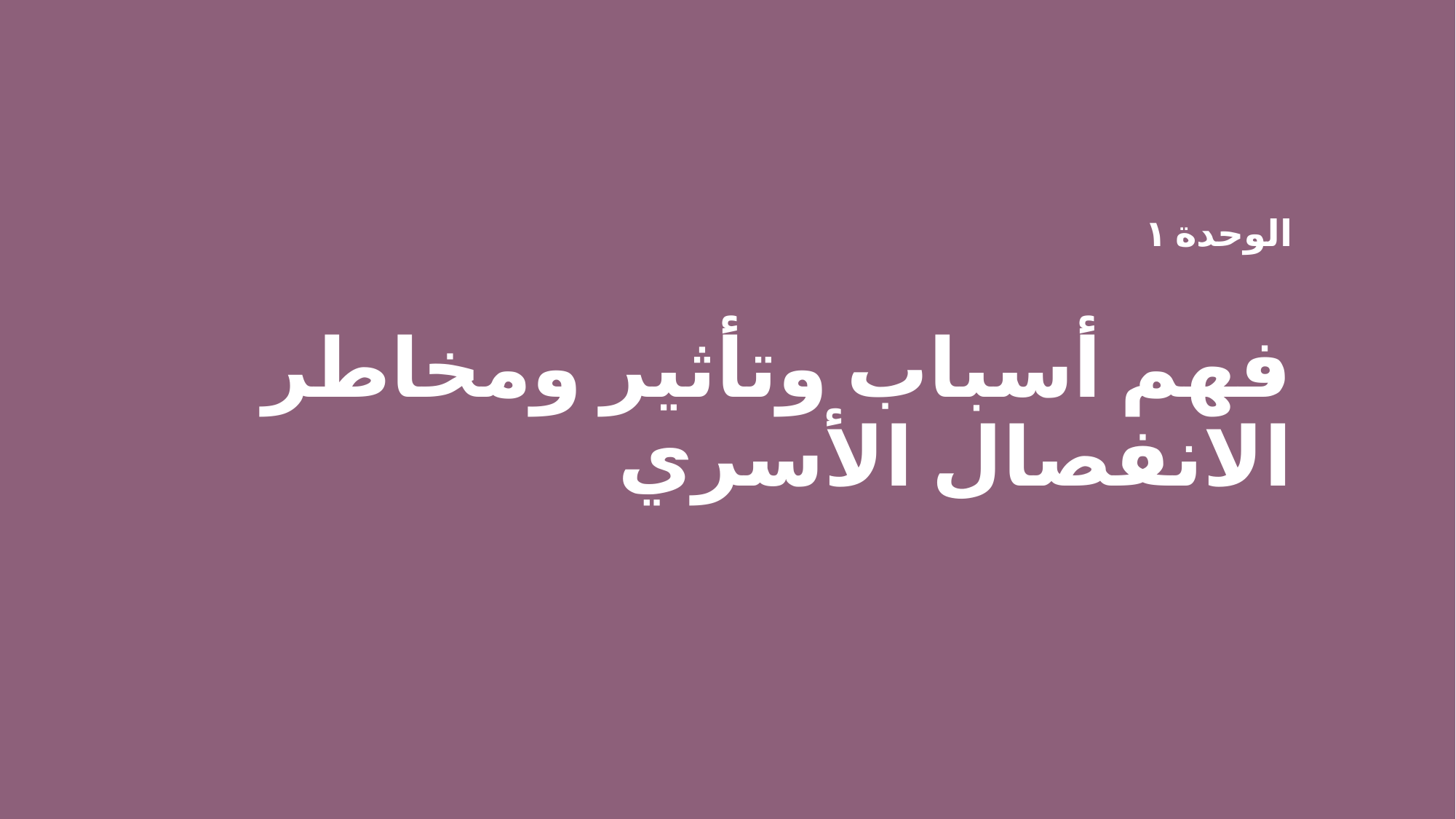

الوحدة ١
فهم أسباب وتأثير ومخاطر الانفصال الأسري